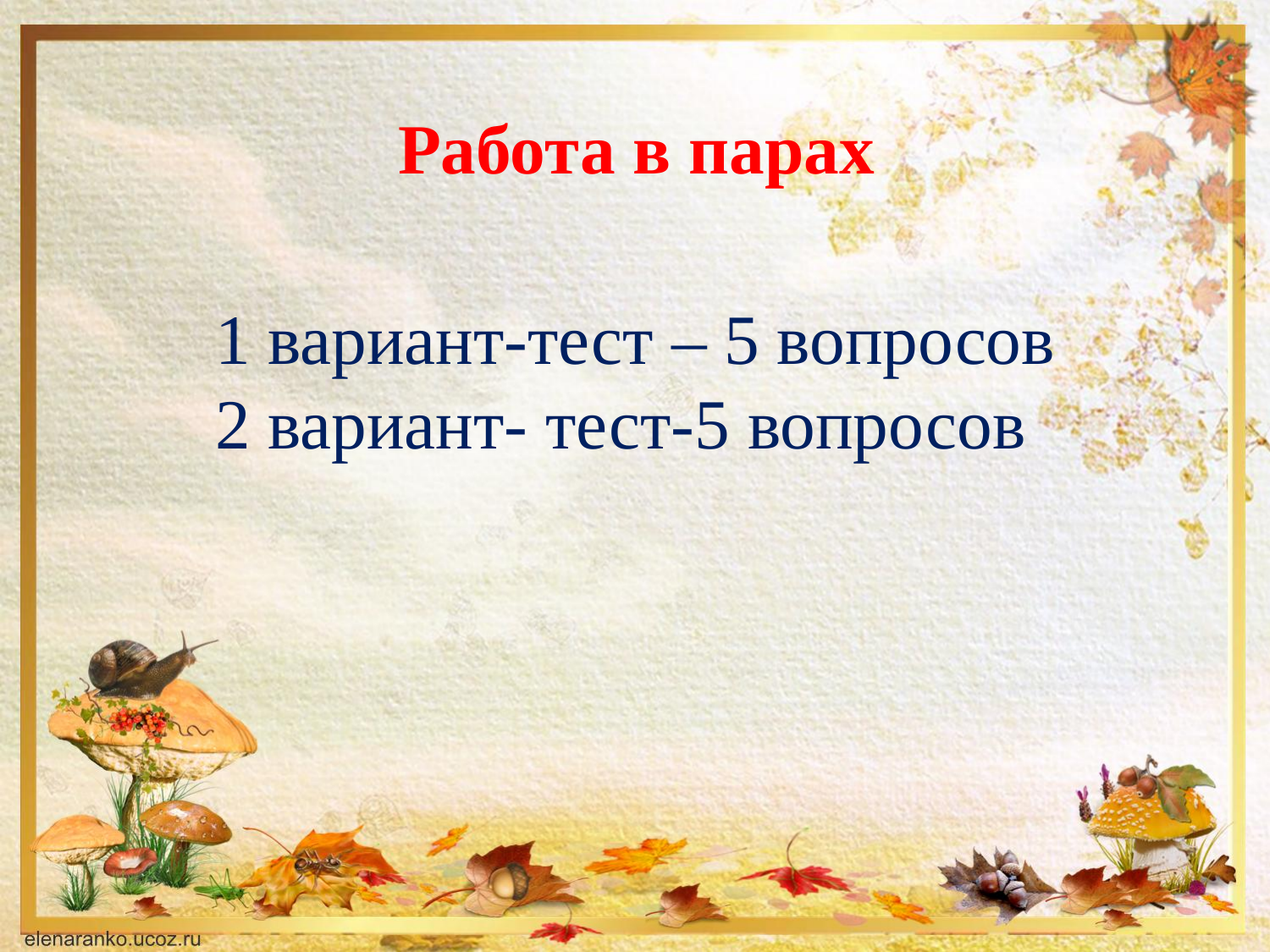

# Работа в парах
1 вариант-тест – 5 вопросов
2 вариант- тест-5 вопросов